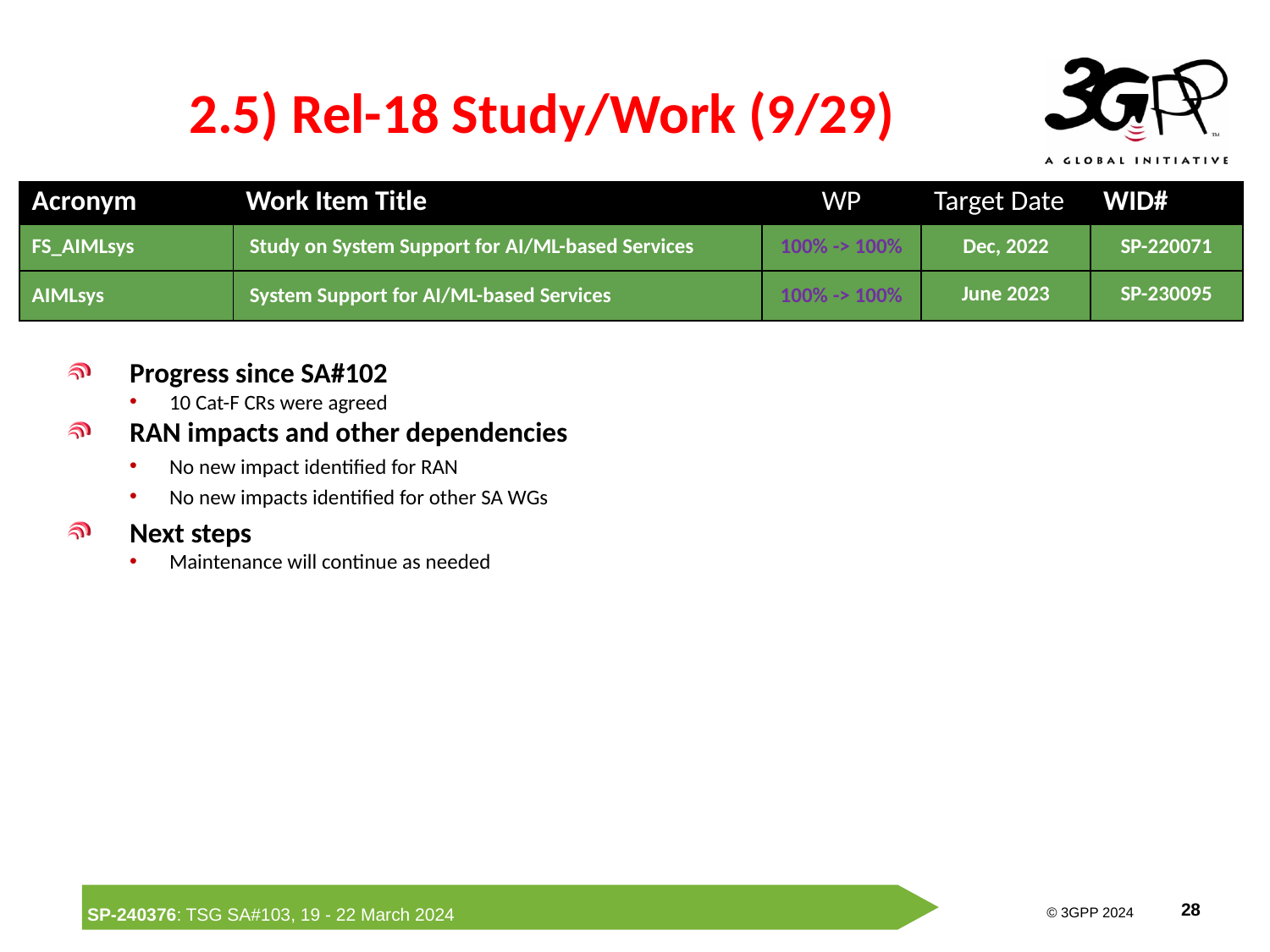

# 2.5) Rel-18 Study/Work (9/29)
| Acronym | Work Item Title | WP | Target Date | WID# |
| --- | --- | --- | --- | --- |
| FS\_AIMLsys | Study on System Support for AI/ML-based Services | 100% -> 100% | Dec, 2022 | SP-220071 |
| AIMLsys | System Support for AI/ML-based Services | 100% -> 100% | June 2023 | SP-230095 |
Progress since SA#102
10 Cat-F CRs were agreed
RAN impacts and other dependencies
No new impact identified for RAN
No new impacts identified for other SA WGs
Next steps
Maintenance will continue as needed